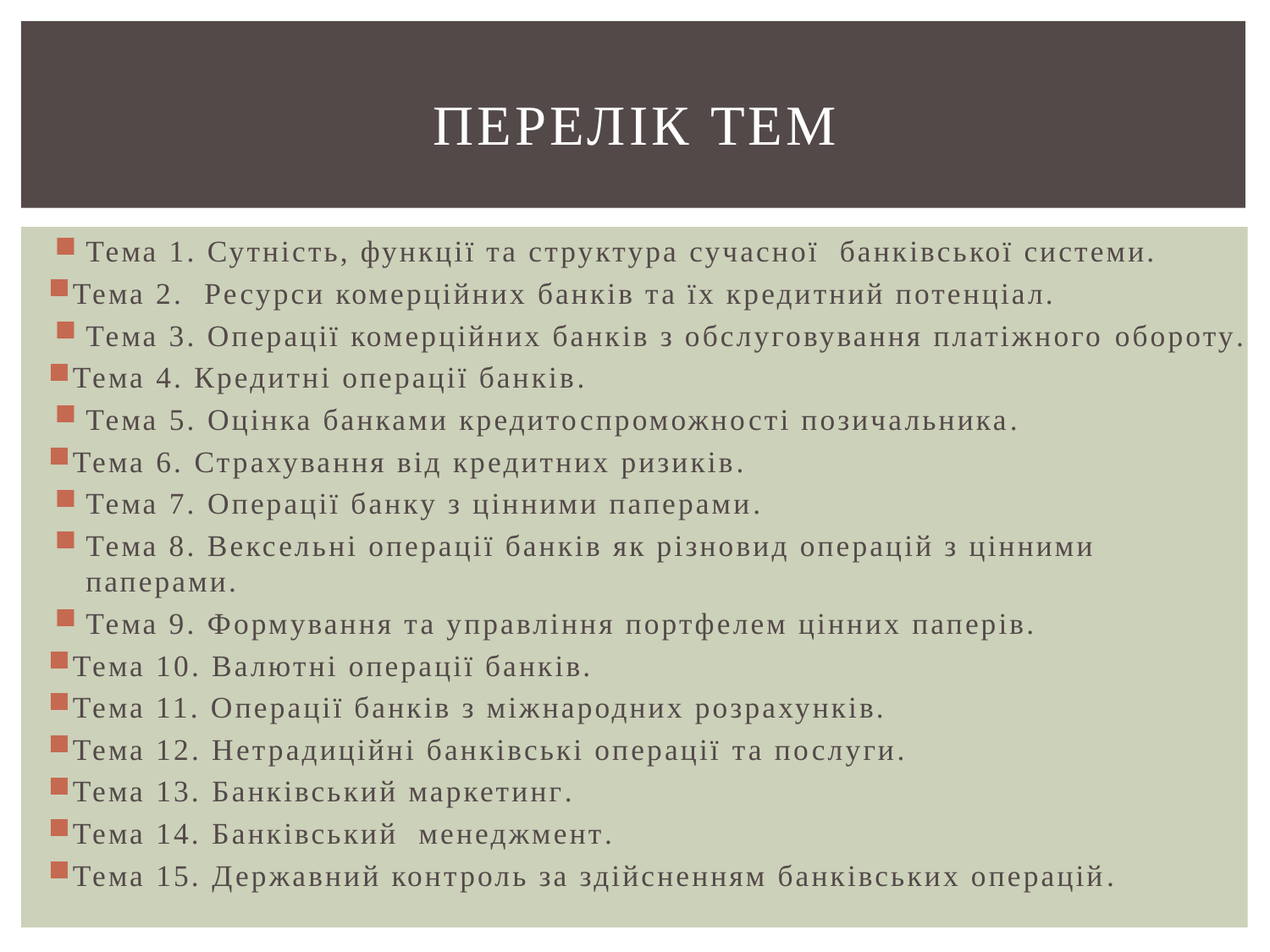

# Перелік тем
Тема 1. Сутність, функції та структура сучасної  банківської системи.
Тема 2.  Ресурси комерційних банків та їх кредитний потенціал.
Тема 3. Операції комерційних банків з обслуговування платіжного обороту.
Тема 4. Кредитні операції банків.
Тема 5. Оцінка банками кредитоспроможності позичальника.
Тема 6. Страхування від кредитних ризиків.
Тема 7. Операції банку з цінними паперами.
Тема 8. Вексельні операції банків як різновид операцій з цінними паперами.
Тема 9. Формування та управління портфелем цінних паперів.
Тема 10. Валютні операції банків.
Тема 11. Операції банків з міжнародних розрахунків.
Тема 12. Нетрадиційні банківські операції та послуги.
Тема 13. Банківський маркетинг.
Тема 14. Банківський  менеджмент.
Тема 15. Державний контроль за здійсненням банківських операцій.